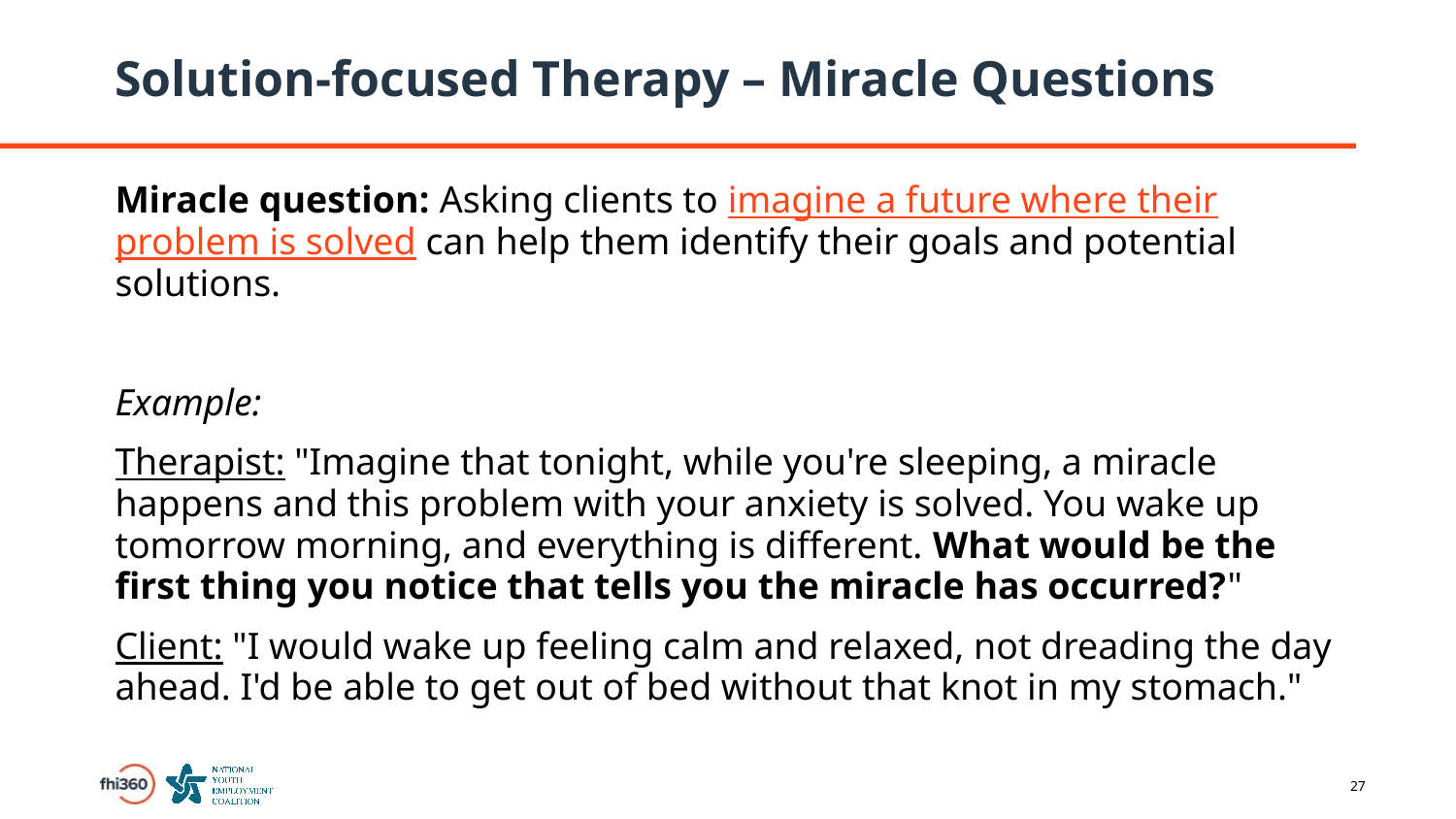

# Solution-focused Therapy – Miracle Questions
Miracle question: Asking clients to imagine a future where their problem is solved can help them identify their goals and potential solutions.

Example:
Therapist: "Imagine that tonight, while you're sleeping, a miracle happens and this problem with your anxiety is solved. You wake up tomorrow morning, and everything is different. What would be the first thing you notice that tells you the miracle has occurred?"
Client: "I would wake up feeling calm and relaxed, not dreading the day ahead. I'd be able to get out of bed without that knot in my stomach."